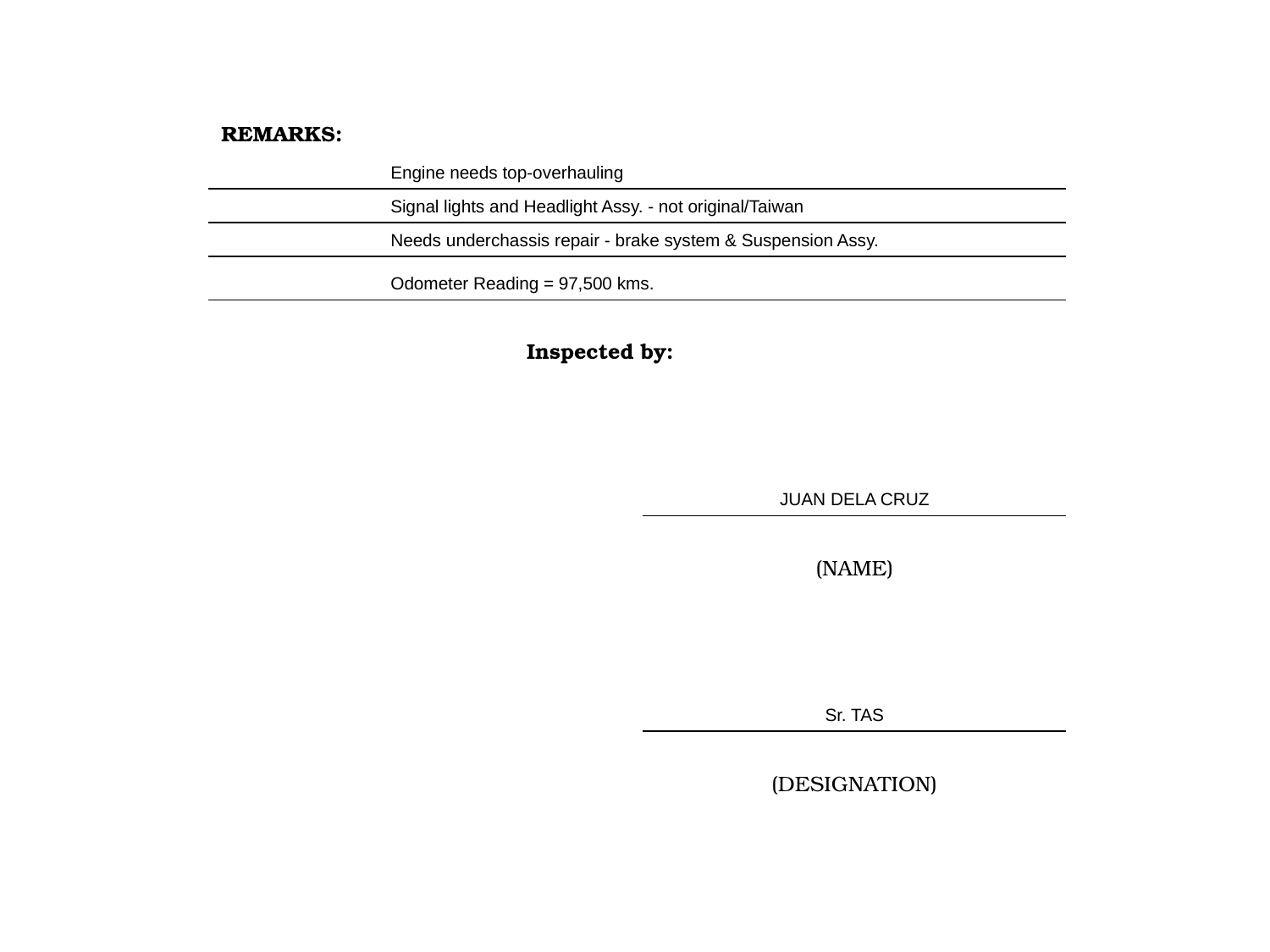

| REMARKS: |  |  |  |  |  |  |  |  |
| --- | --- | --- | --- | --- | --- | --- | --- | --- |
|  | Engine needs top-overhauling |  |  |  |  |  |  |  |
|  | Signal lights and Headlight Assy. - not original/Taiwan |  |  |  |  |  |  |  |
|  | Needs underchassis repair - brake system & Suspension Assy. |  |  |  |  |  |  |  |
|  | Odometer Reading = 97,500 kms. |  |  |  |  |  |  |  |
|  |  |  | Inspected by: |  |  |  |  |  |
|  |  |  |  |  |  |  |  |  |
|  |  |  |  | JUAN DELA CRUZ |  |  |  |  |
|  |  |  |  | (NAME) |  |  |  |  |
|  |  |  |  |  |  |  |  |  |
|  |  |  |  | Sr. TAS |  |  |  |  |
|  |  |  |  | (DESIGNATION) |  |  |  |  |
|  |  |  |  |  |  |  |  |  |